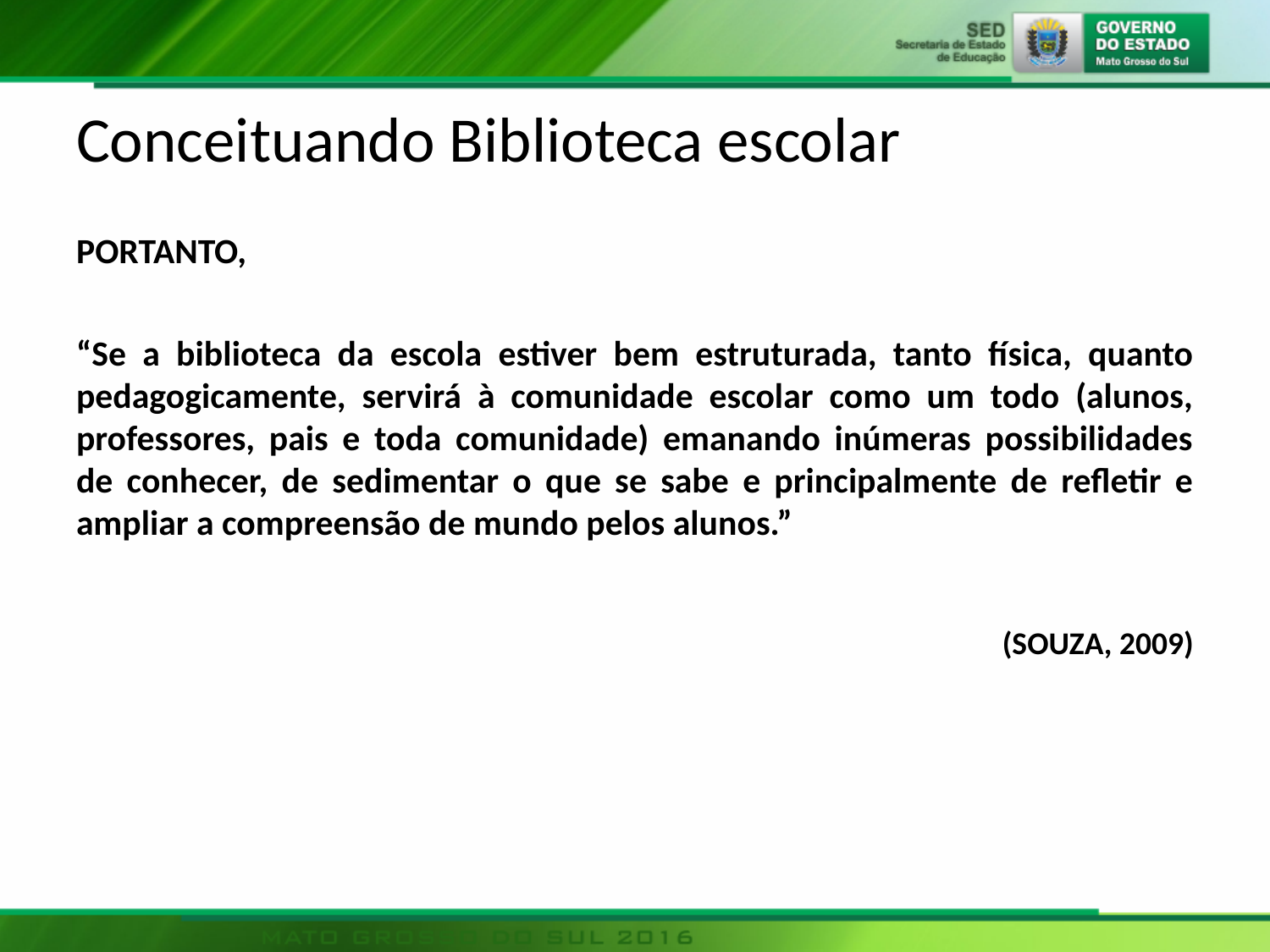

# Conceituando Biblioteca escolar
PORTANTO,

“Se a biblioteca da escola estiver bem estruturada, tanto física, quanto pedagogicamente, servirá à comunidade escolar como um todo (alunos, professores, pais e toda comunidade) emanando inúmeras possibilidades de conhecer, de sedimentar o que se sabe e principalmente de refletir e ampliar a compreensão de mundo pelos alunos.”

(SOUZA, 2009)